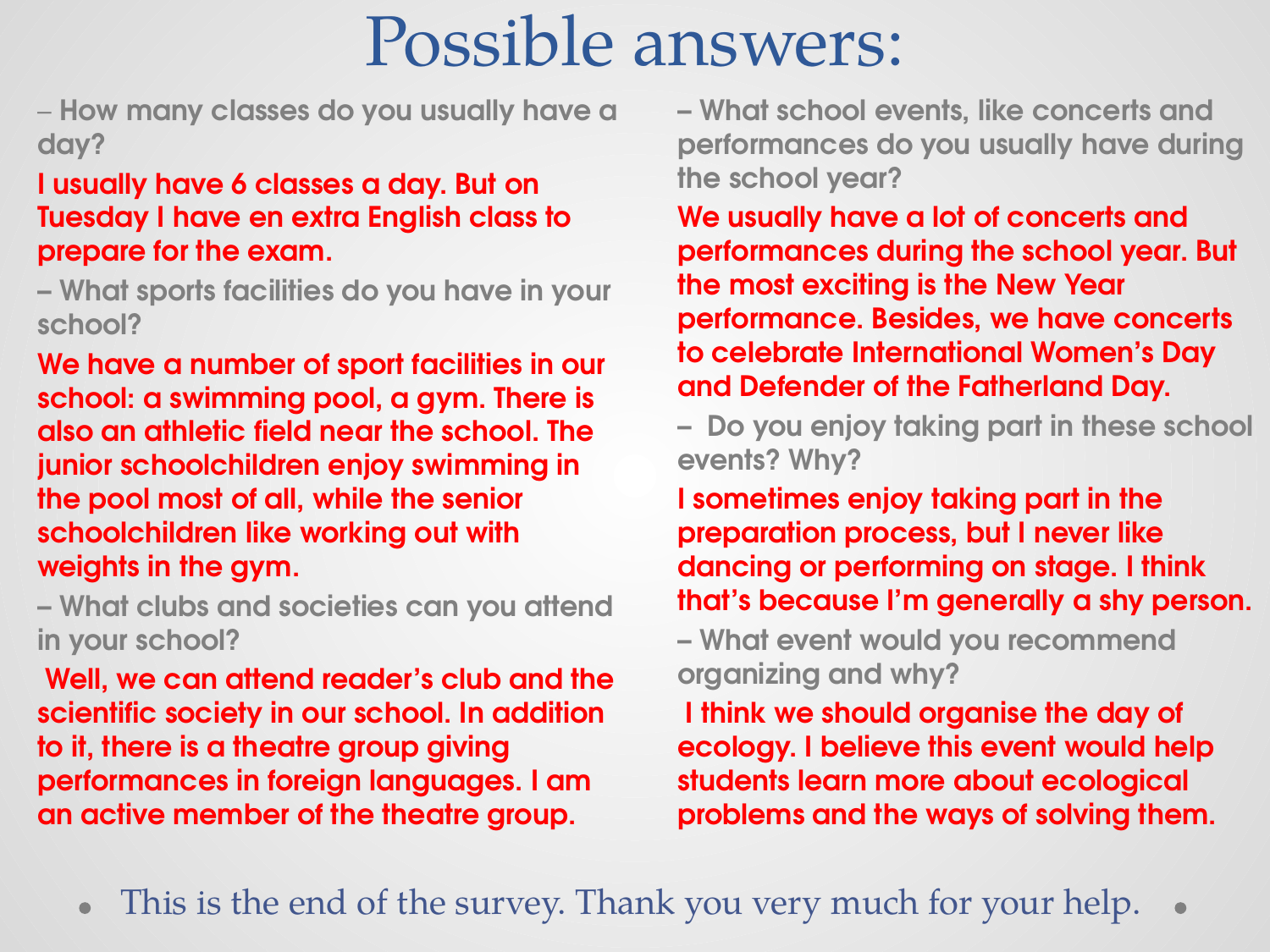

# Possible answers:
– How many classes do you usually have a day?
I usually have 6 classes a day. But on Tuesday I have en extra English class to prepare for the exam.
– What sports facilities do you have in your school?
We have a number of sport facilities in our school: a swimming pool, a gym. There is also an athletic field near the school. The junior schoolchildren enjoy swimming in the pool most of all, while the senior schoolchildren like working out with weights in the gym.
– What clubs and societies can you attend in your school?
 Well, we can attend reader’s club and the scientific society in our school. In addition to it, there is a theatre group giving performances in foreign languages. I am an active member of the theatre group.
– What school events, like concerts and performances do you usually have during the school year?
We usually have a lot of concerts and performances during the school year. But the most exciting is the New Year performance. Besides, we have concerts to celebrate International Women’s Day and Defender of the Fatherland Day.
–  Do you enjoy taking part in these school events? Why?
I sometimes enjoy taking part in the preparation process, but I never like dancing or performing on stage. I think that’s because I’m generally a shy person.
– What event would you recommend organizing and why?
 I think we should organise the day of ecology. I believe this event would help students learn more about ecological problems and the ways of solving them.
This is the end of the survey. Thank you very much for your help.